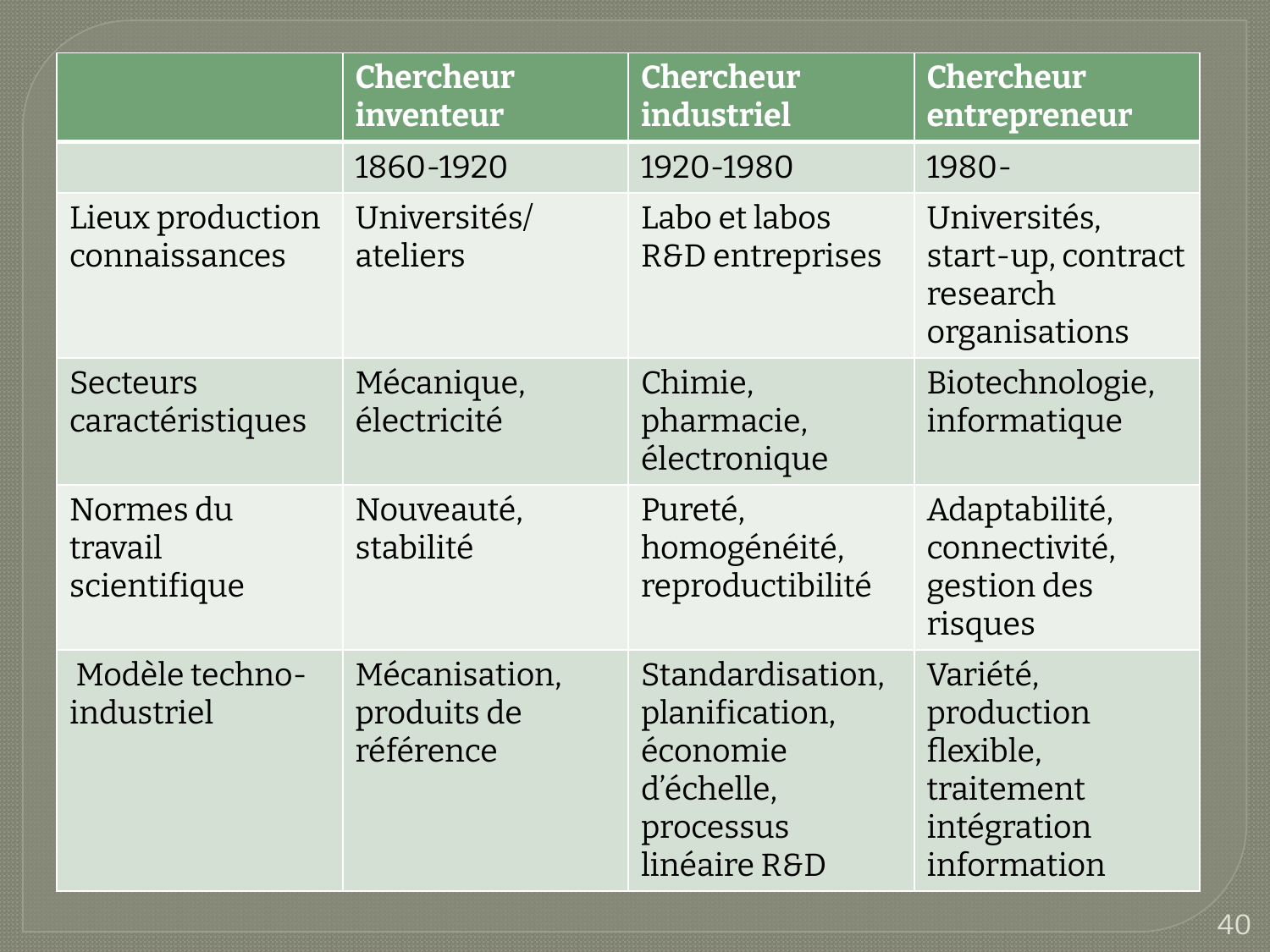

|  | Chercheur inventeur | Chercheur industriel | Chercheur entrepreneur |
| --- | --- | --- | --- |
|  | 1860-1920 | 1920-1980 | 1980- |
| Lieux production connaissances | Universités/ateliers | Labo et labos R&D entreprises | Universités, start-up, contract research organisations |
| Secteurs caractéristiques | Mécanique, électricité | Chimie, pharmacie, électronique | Biotechnologie, informatique |
| Normes du travail scientifique | Nouveauté, stabilité | Pureté, homogénéité, reproductibilité | Adaptabilité, connectivité, gestion des risques |
| Modèle techno-industriel | Mécanisation, produits de référence | Standardisation, planification, économie d’échelle, processus linéaire R&D | Variété, production flexible, traitement intégration information |
40